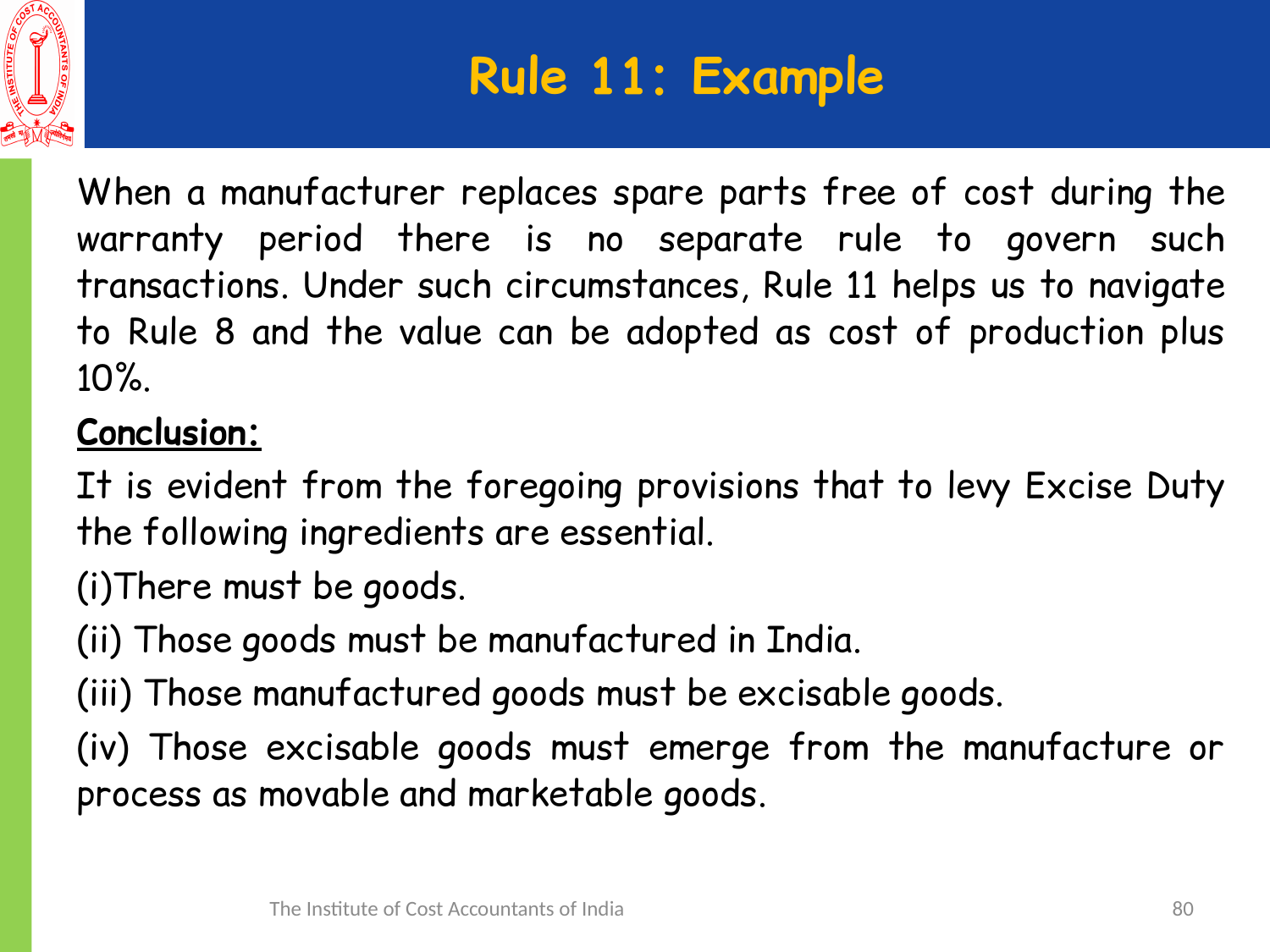

# Rule 11: Example
When a manufacturer replaces spare parts free of cost during the warranty period there is no separate rule to govern such transactions. Under such circumstances, Rule 11 helps us to navigate to Rule 8 and the value can be adopted as cost of production plus 10%.
Conclusion:
It is evident from the foregoing provisions that to levy Excise Duty the following ingredients are essential.
There must be goods.
 Those goods must be manufactured in India.
 Those manufactured goods must be excisable goods.
 Those excisable goods must emerge from the manufacture or process as movable and marketable goods.
The Institute of Cost Accountants of India
80